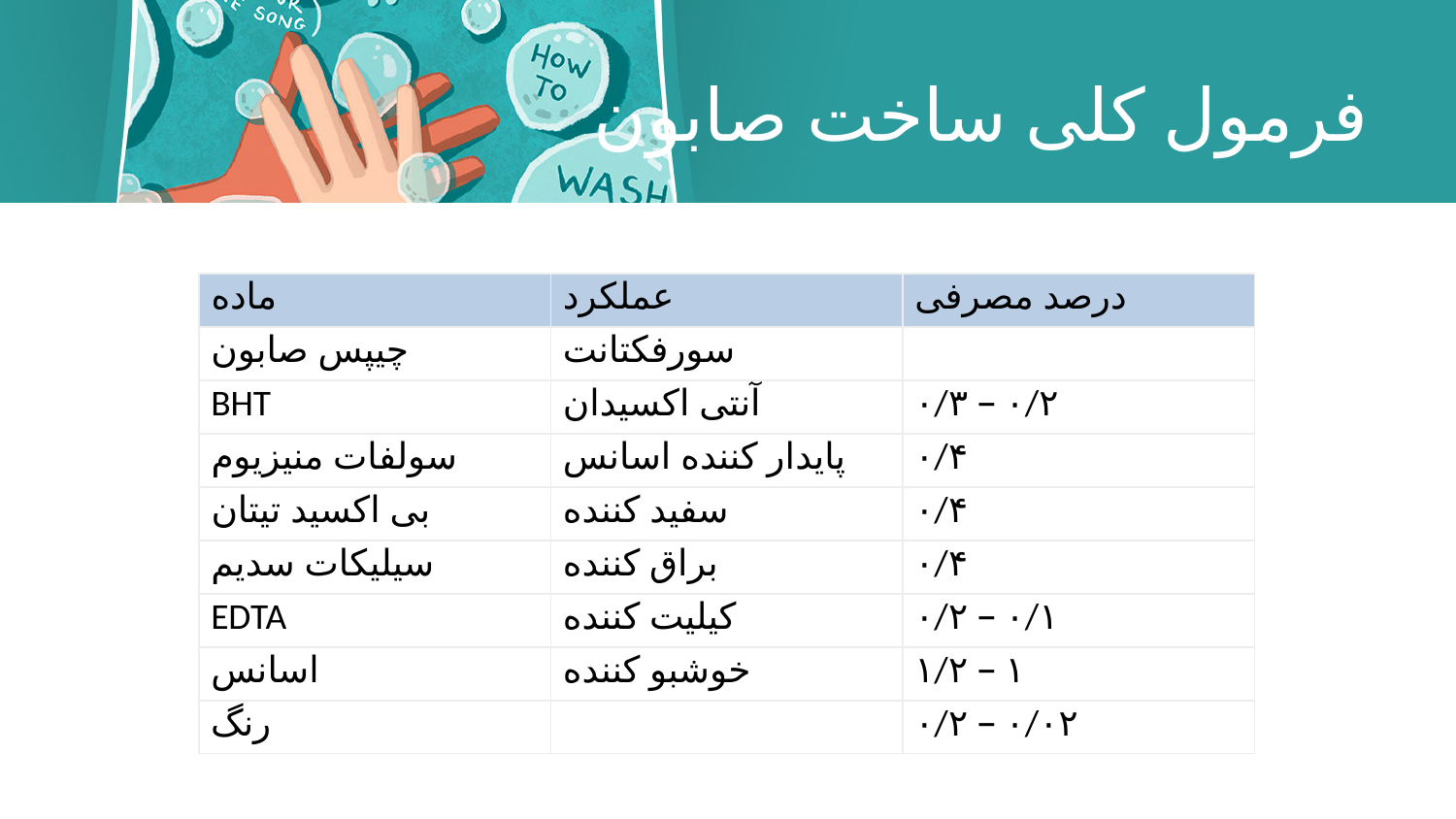

# فرمول کلی ساخت صابون
| ماده | عملکرد | درصد مصرفی |
| --- | --- | --- |
| چیپس صابون | سورفکتانت |  |
| BHT | آنتی اکسیدان | ۰/۳ – ۰/۲ |
| سولفات منیزیوم | پایدار کننده اسانس | ۰/۴ |
| بی اکسید تیتان | سفید کننده | ۰/۴ |
| سیلیکات سدیم | براق کننده | ۰/۴ |
| EDTA | کیلیت کننده | ۰/۲ – ۰/۱ |
| اسانس | خوشبو کننده | ۱/۲ – ۱ |
| رنگ |  | ۰/۲ – ۰/۰۲ |